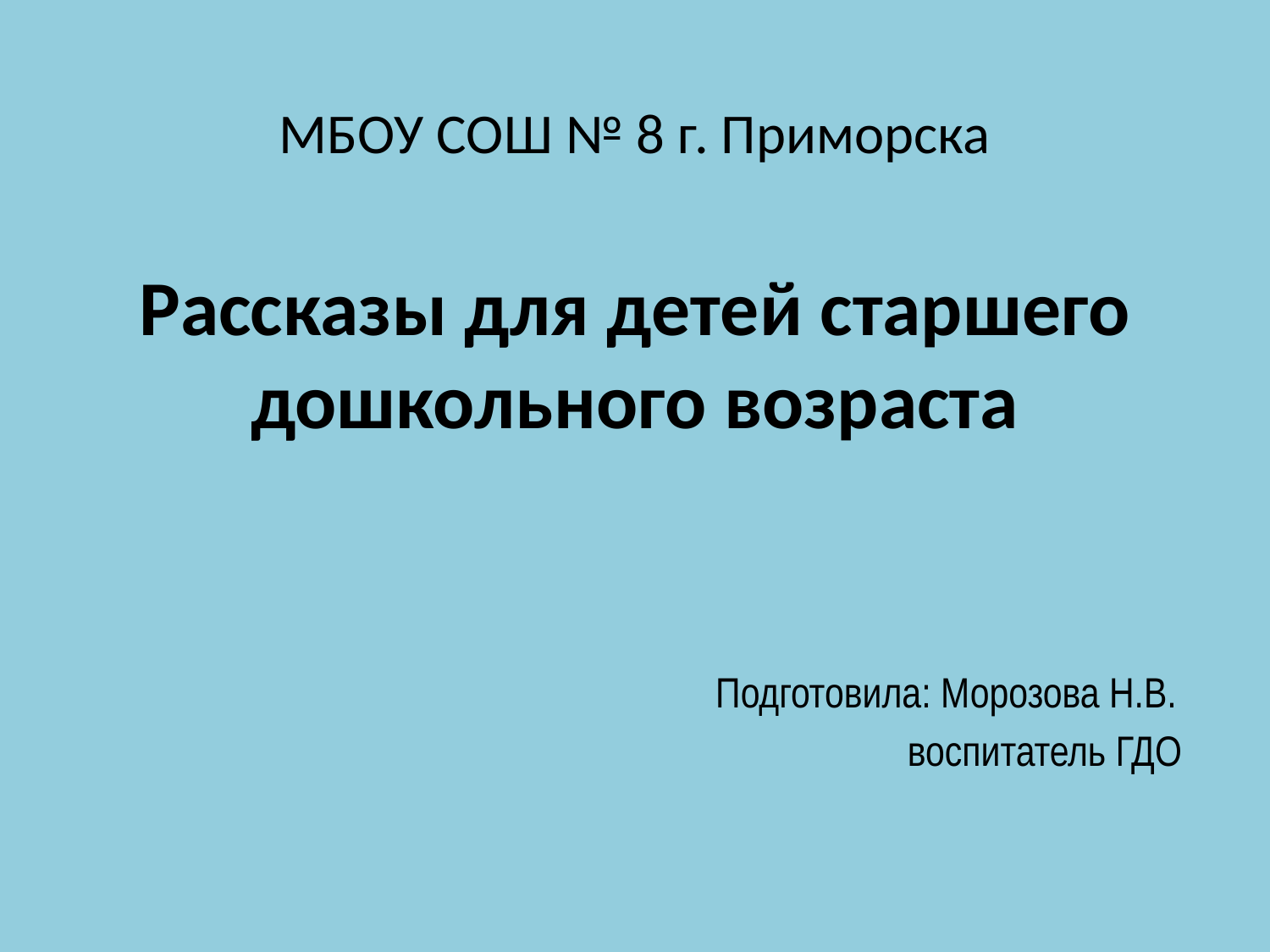

# МБОУ СОШ № 8 г. Приморска Рассказы для детей старшего дошкольного возраста Подготовила: Морозова Н.В. воспитатель ГДО